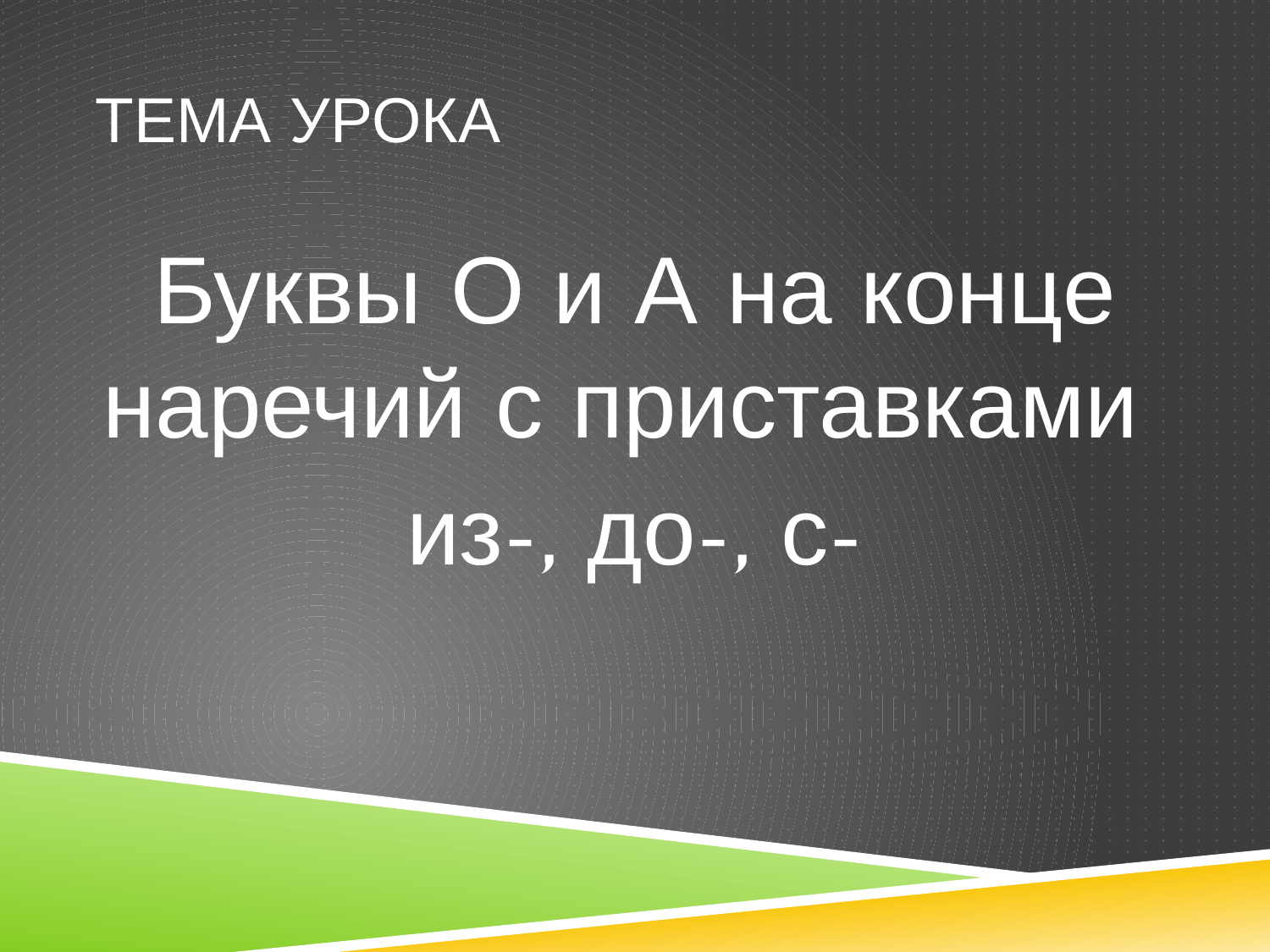

# Тема урока
Буквы О и А на конце наречий с приставками
из-, до-, с-